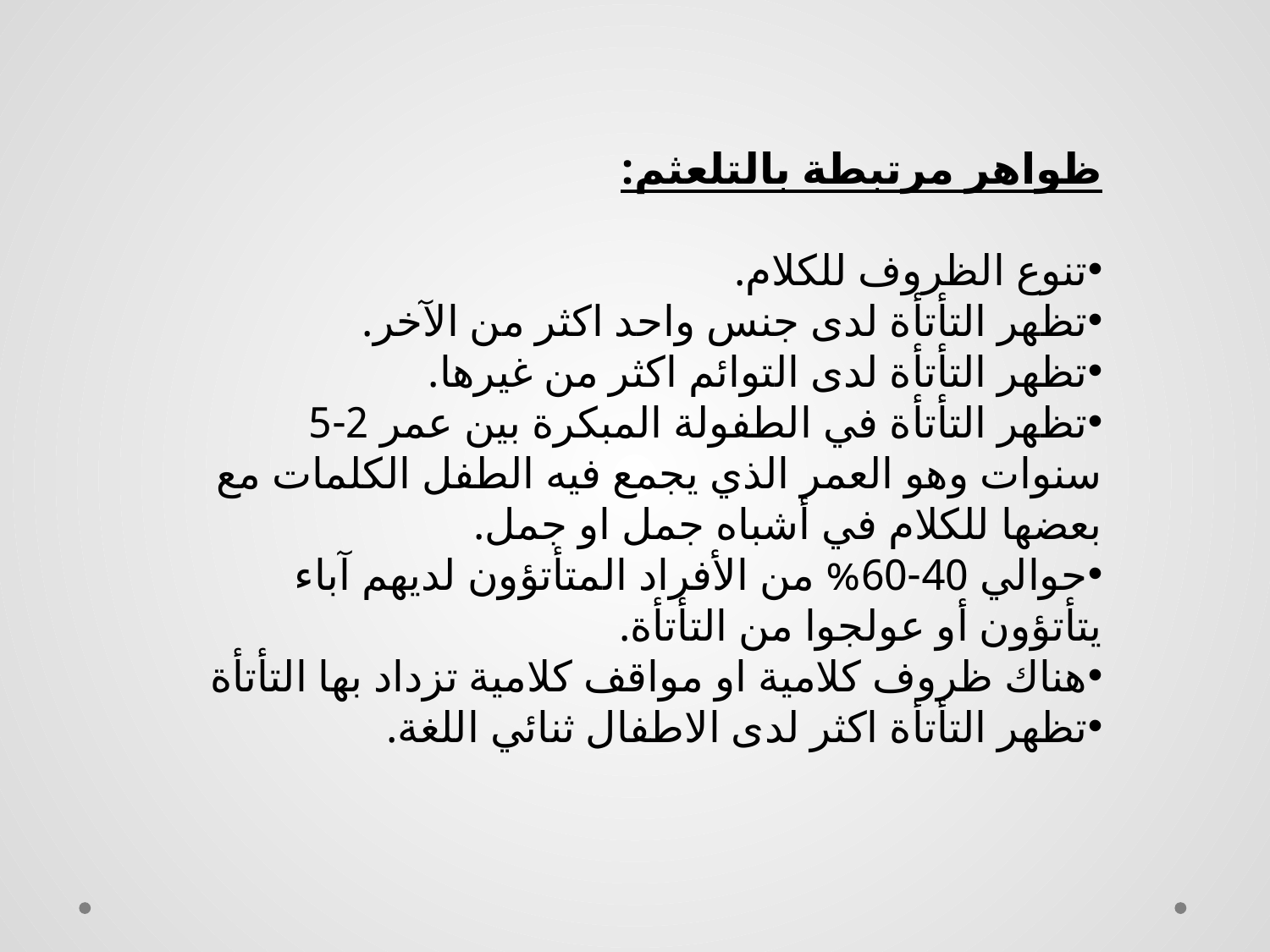

#
ظواهر مرتبطة بالتلعثم:

تنوع الظروف للكلام.
تظهر التأتأة لدى جنس واحد اكثر من الآخر.
تظهر التأتأة لدى التوائم اكثر من غيرها.
تظهر التأتأة في الطفولة المبكرة بين عمر 2-5 سنوات وهو العمر الذي يجمع فيه الطفل الكلمات مع بعضها للكلام في أشباه جمل او جمل.
حوالي 40-60% من الأفراد المتأتؤون لديهم آباء يتأتؤون أو عولجوا من التأتأة.
هناك ظروف كلامية او مواقف كلامية تزداد بها التأتأة
تظهر التأتأة اكثر لدى الاطفال ثنائي اللغة.